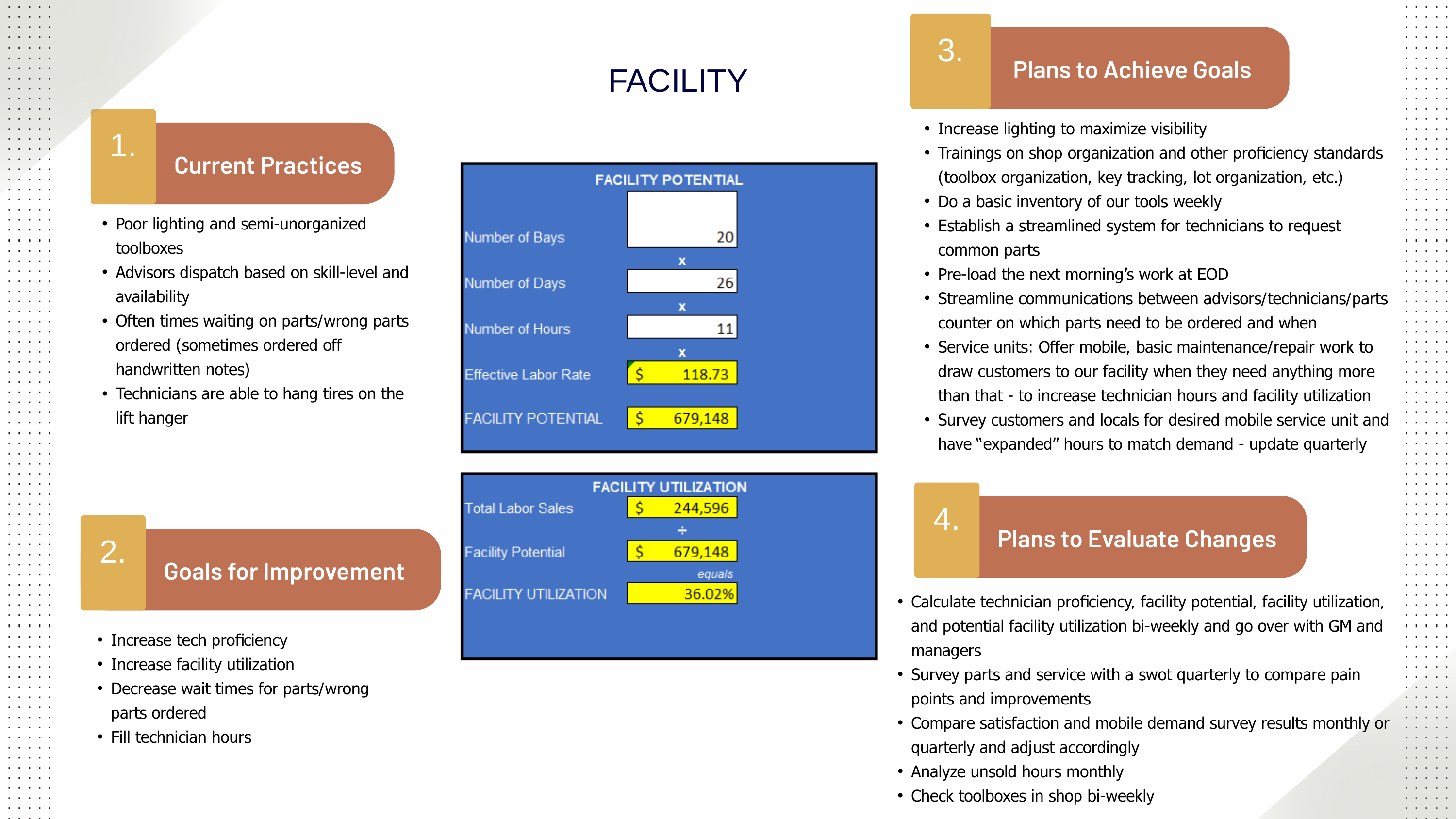

3.

Plans to Achieve Goals
FACILITY

Increase lighting to maximize visibility
Trainings on shop organization and other proficiency standards (toolbox organization, key tracking, lot organization, etc.)
Do a basic inventory of our tools weekly
Establish a streamlined system for technicians to request common parts
Pre-load the next morning’s work at EOD
Streamline communications between advisors/technicians/parts counter on which parts need to be ordered and when
Service units: Offer mobile, basic maintenance/repair work to draw customers to our facility when they need anything more than that - to increase technician hours and facility utilization
Survey customers and locals for desired mobile service unit and have “expanded” hours to match demand - update quarterly

1.

Current Practices

Poor lighting and semi-unorganized toolboxes
Advisors dispatch based on skill-level and availability
Often times waiting on parts/wrong parts ordered (sometimes ordered off handwritten notes)
Technicians are able to hang tires on the lift hanger

4.

Plans to Evaluate Changes
2.

Goals for Improvement
Calculate technician proficiency, facility potential, facility utilization, and potential facility utilization bi-weekly and go over with GM and managers
Survey parts and service with a swot quarterly to compare pain points and improvements
Compare satisfaction and mobile demand survey results monthly or quarterly and adjust accordingly
Analyze unsold hours monthly
Check toolboxes in shop bi-weekly
Increase tech proficiency
Increase facility utilization
Decrease wait times for parts/wrong parts ordered
Fill technician hours